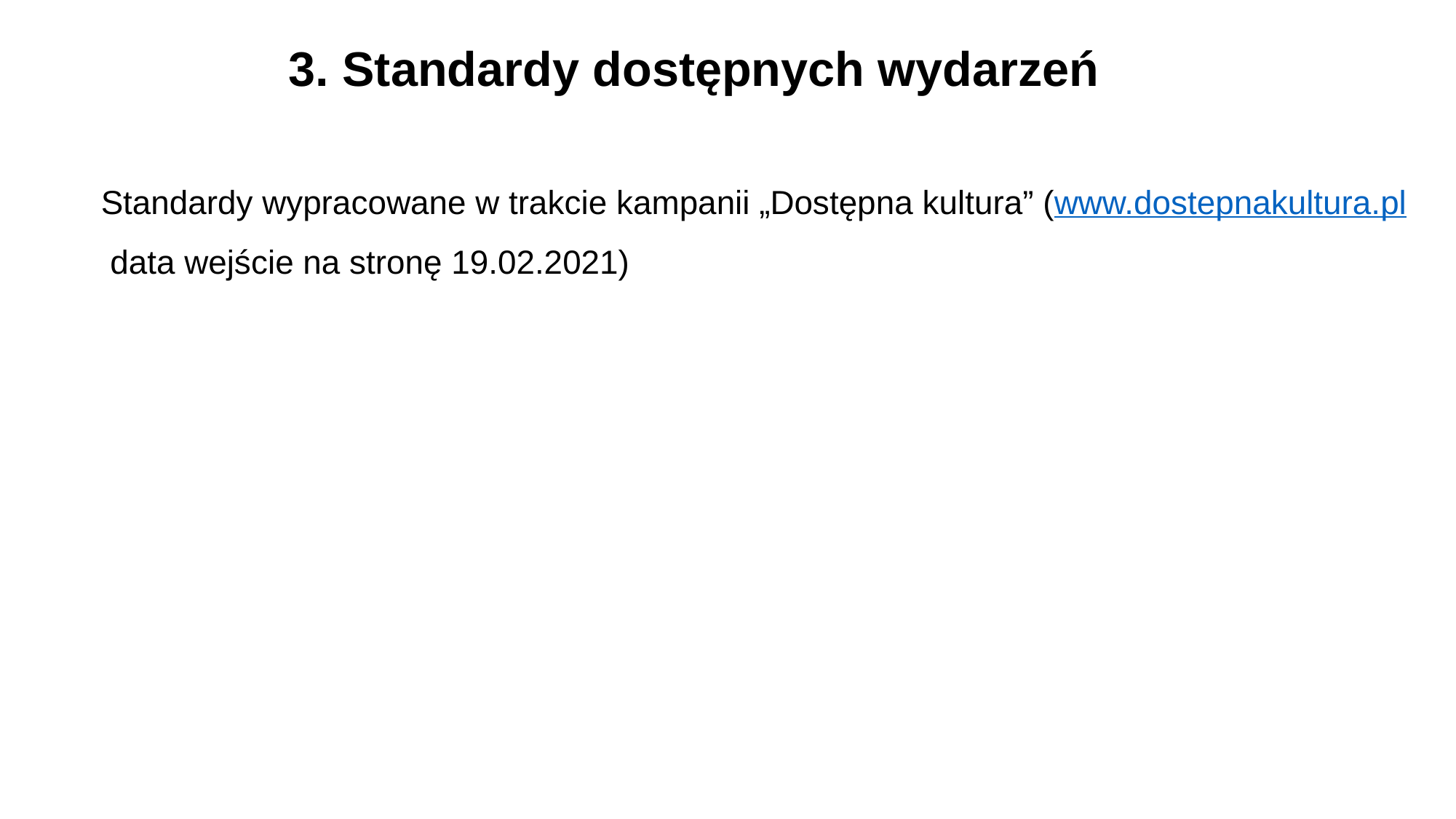

3. Standardy dostępnych wydarzeń
Standardy wypra­co­wa­ne w trak­cie kam­pa­nii „Dostęp­na kul­tu­ra” (www.dostepnakultura.pl data wejście na stronę 19.02.2021)